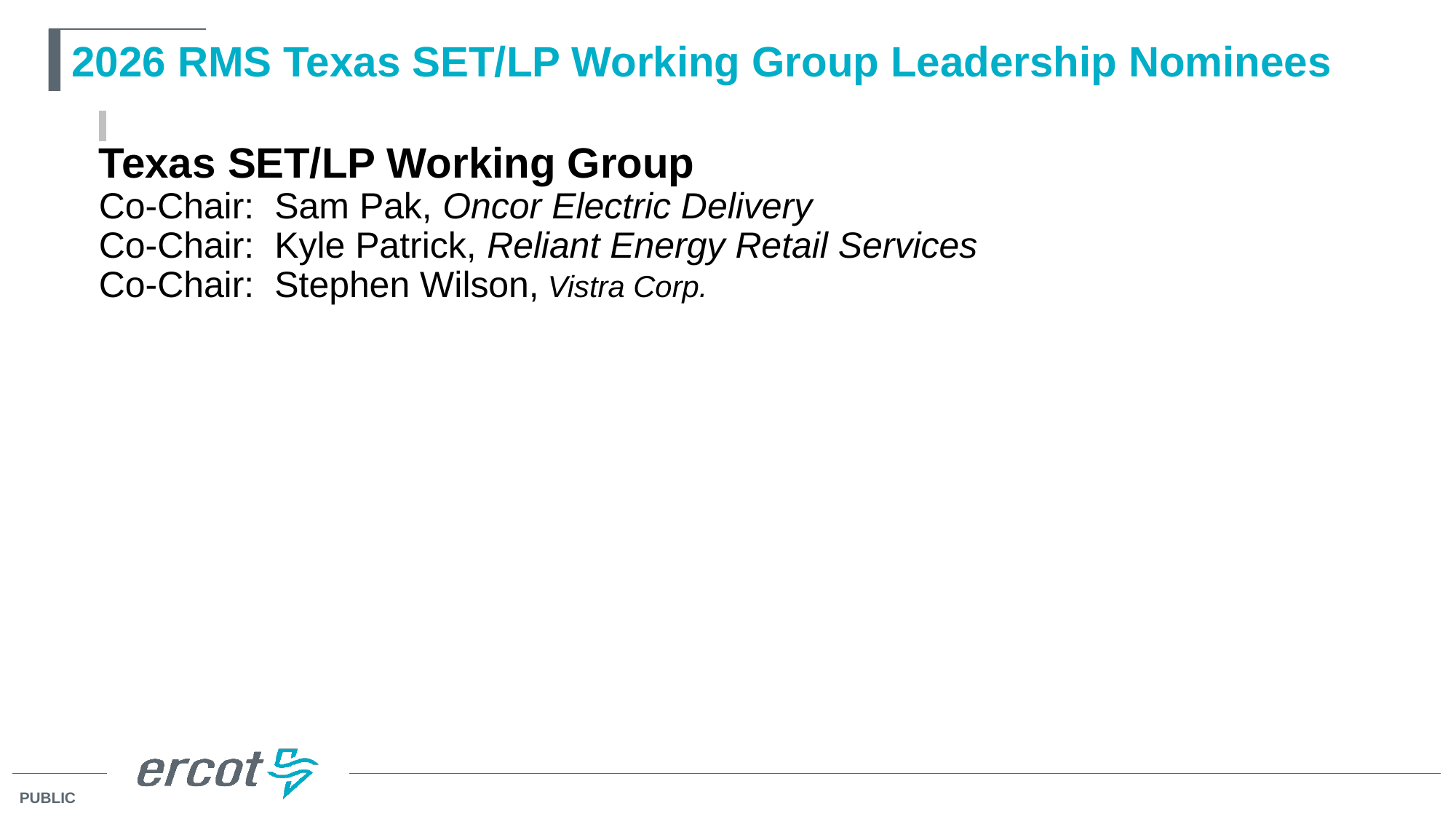

# 2026 RMS Texas SET/LP Working Group Leadership Nominees

Texas SET/LP Working Group
Co-Chair:  Sam Pak, Oncor Electric Delivery
Co-Chair:  Kyle Patrick, Reliant Energy Retail Services
Co-Chair:  Stephen Wilson, Vistra Corp.